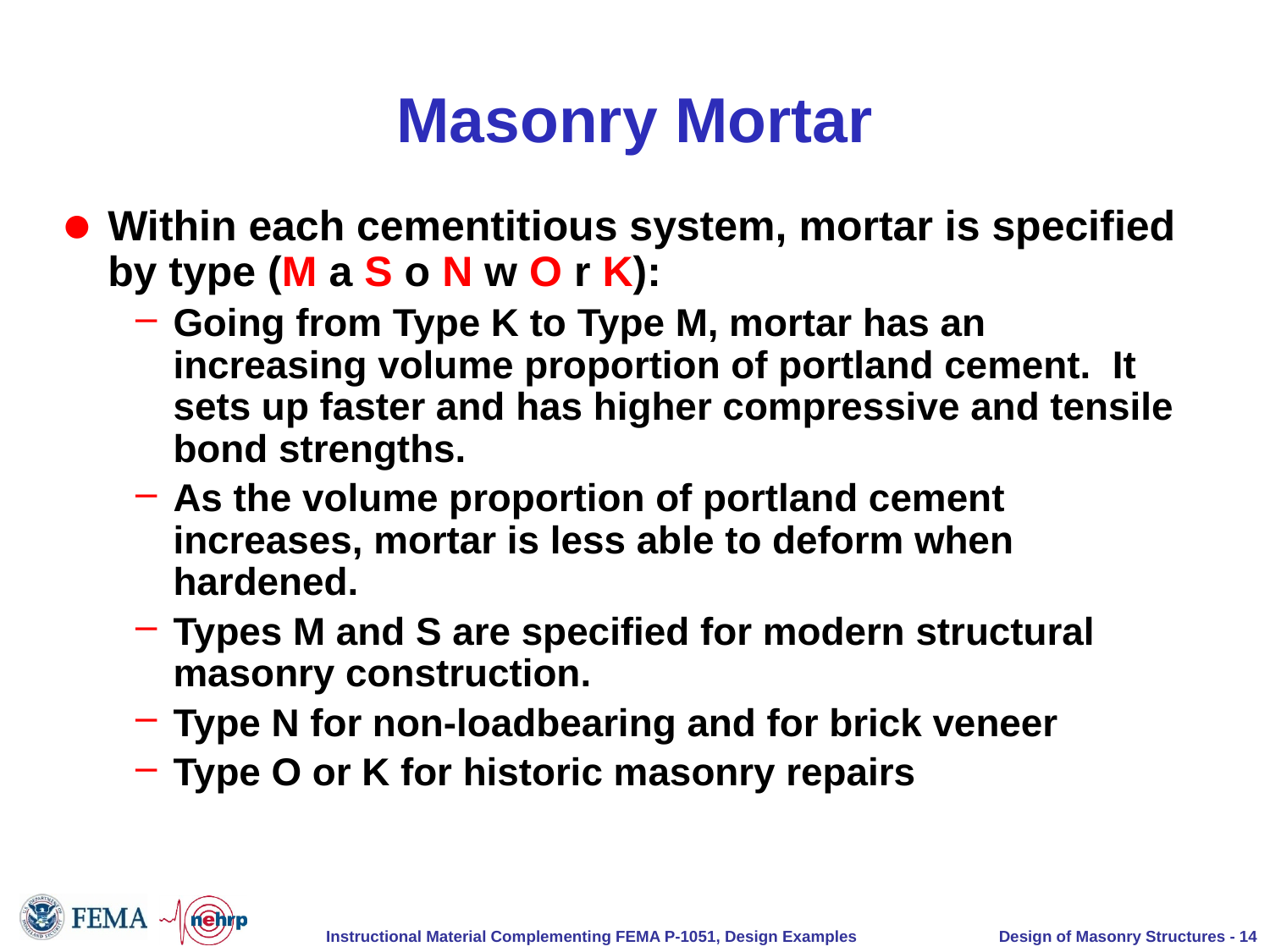

# Masonry Mortar
Within each cementitious system, mortar is specified by type (M a S o N w O r K):
Going from Type K to Type M, mortar has an increasing volume proportion of portland cement.  It sets up faster and has higher compressive and tensile bond strengths.
As the volume proportion of portland cement increases, mortar is less able to deform when hardened.
Types M and S are specified for modern structural masonry construction.
Type N for non-loadbearing and for brick veneer
Type O or K for historic masonry repairs
Design of Masonry Structures - 14
Instructional Material Complementing FEMA P-1051, Design Examples